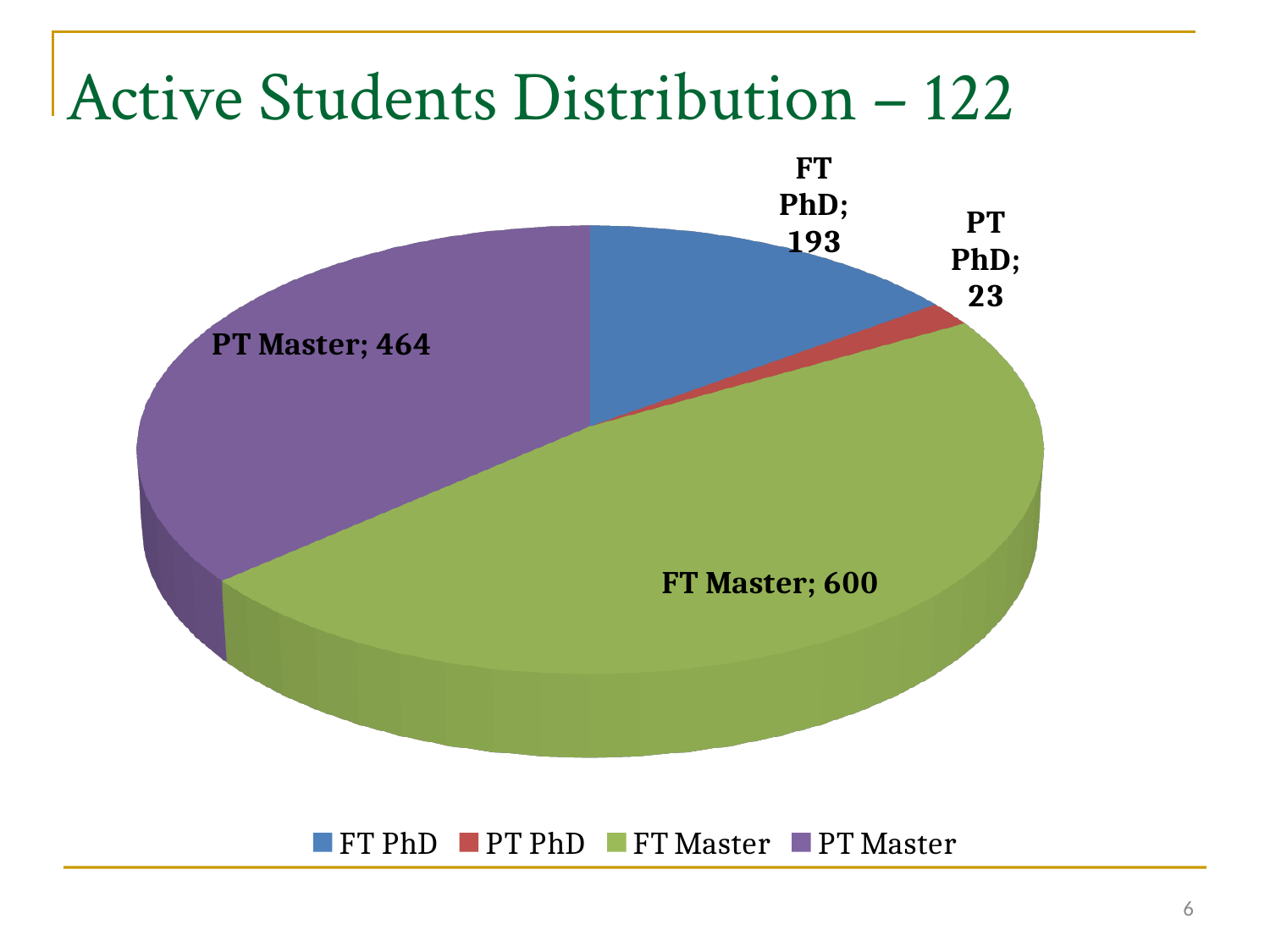

Active Students Distribution – 122

[unsupported chart]

6